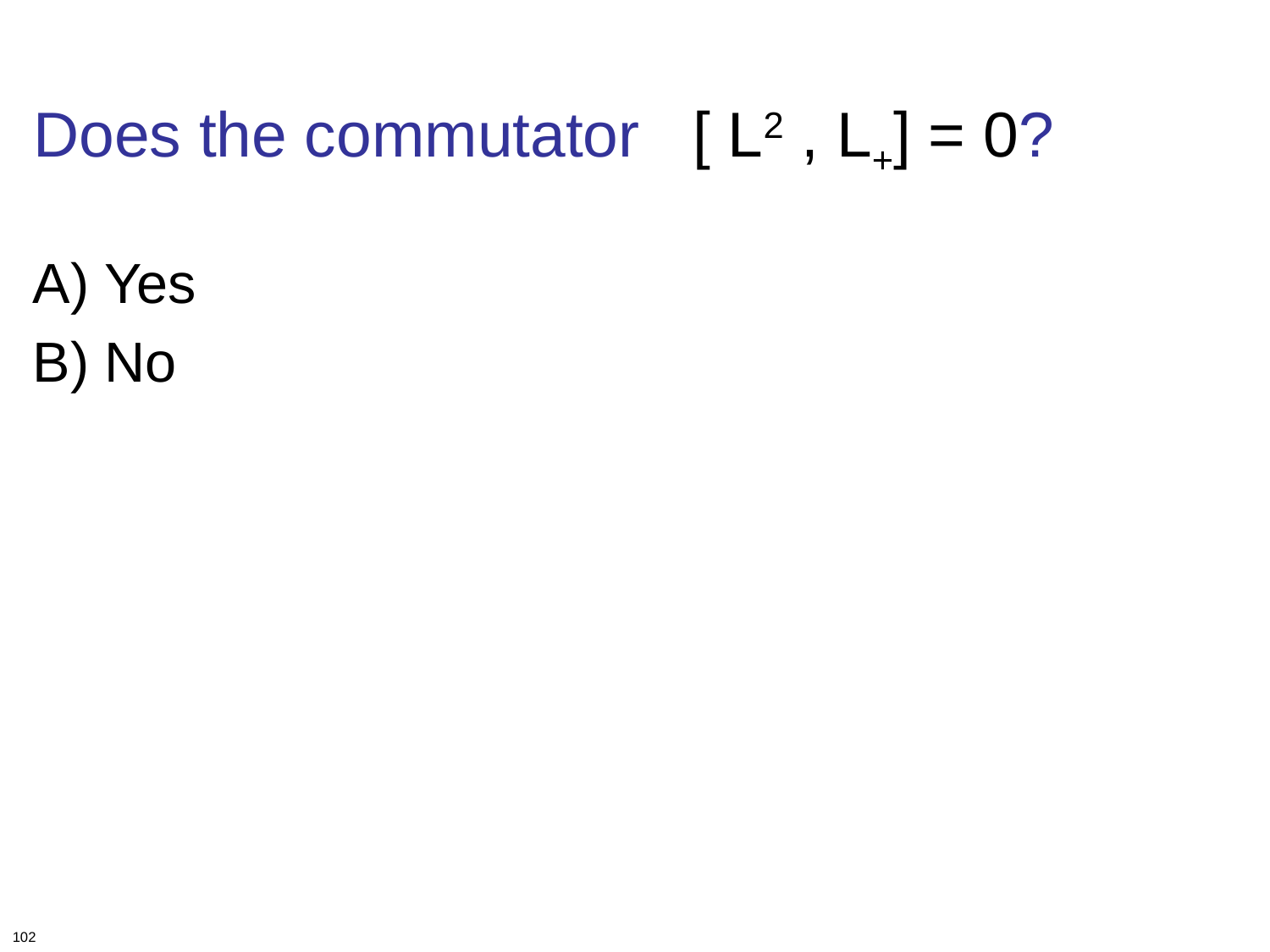

# Does the commutator   [ L2 , L+] = 0?
Yes
No
102